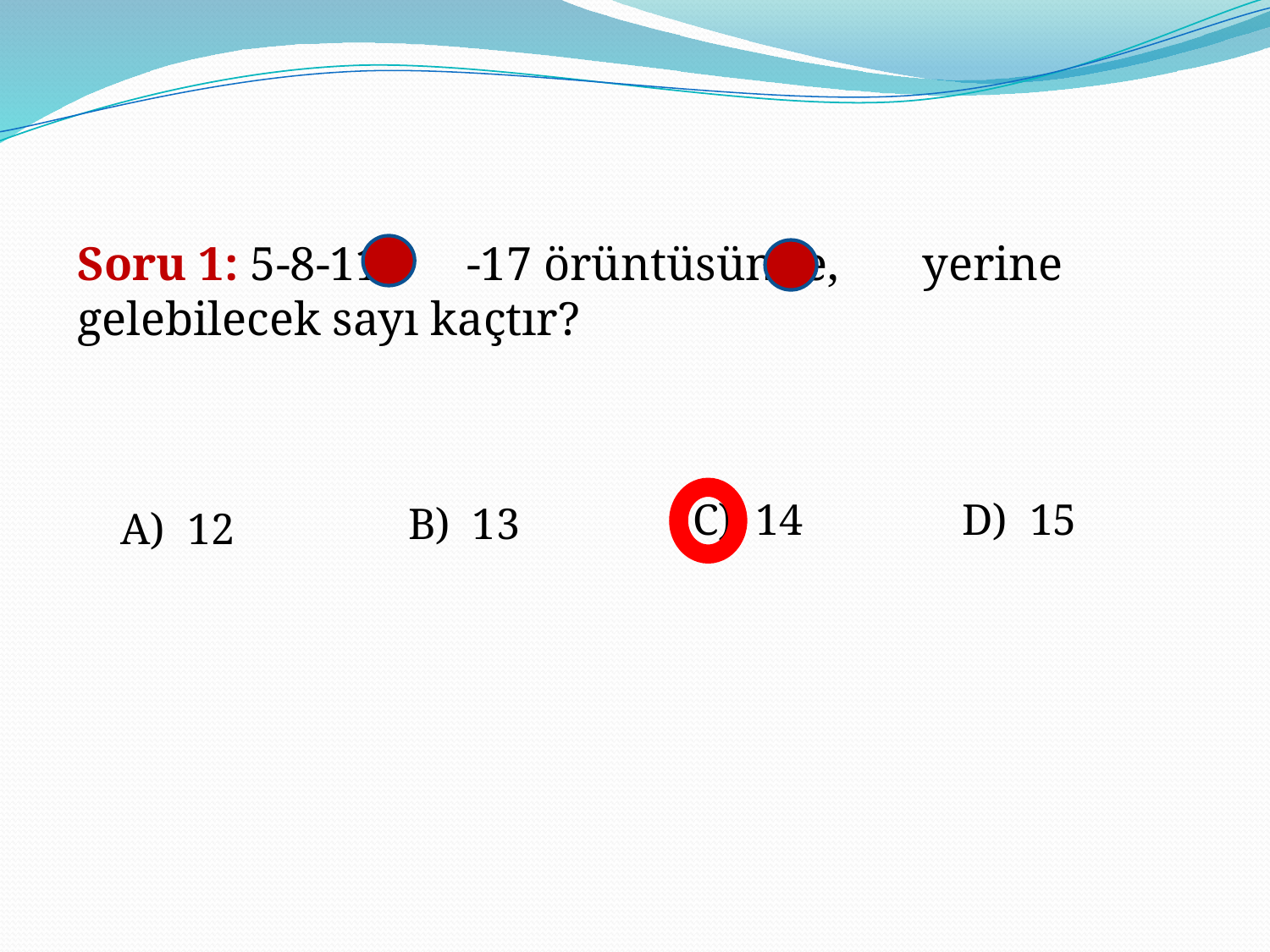

Soru 1: 5-8-11-      -17 örüntüsünde,       yerine gelebilecek sayı kaçtır?

D)  15
C)  14
B)  13
A)  12